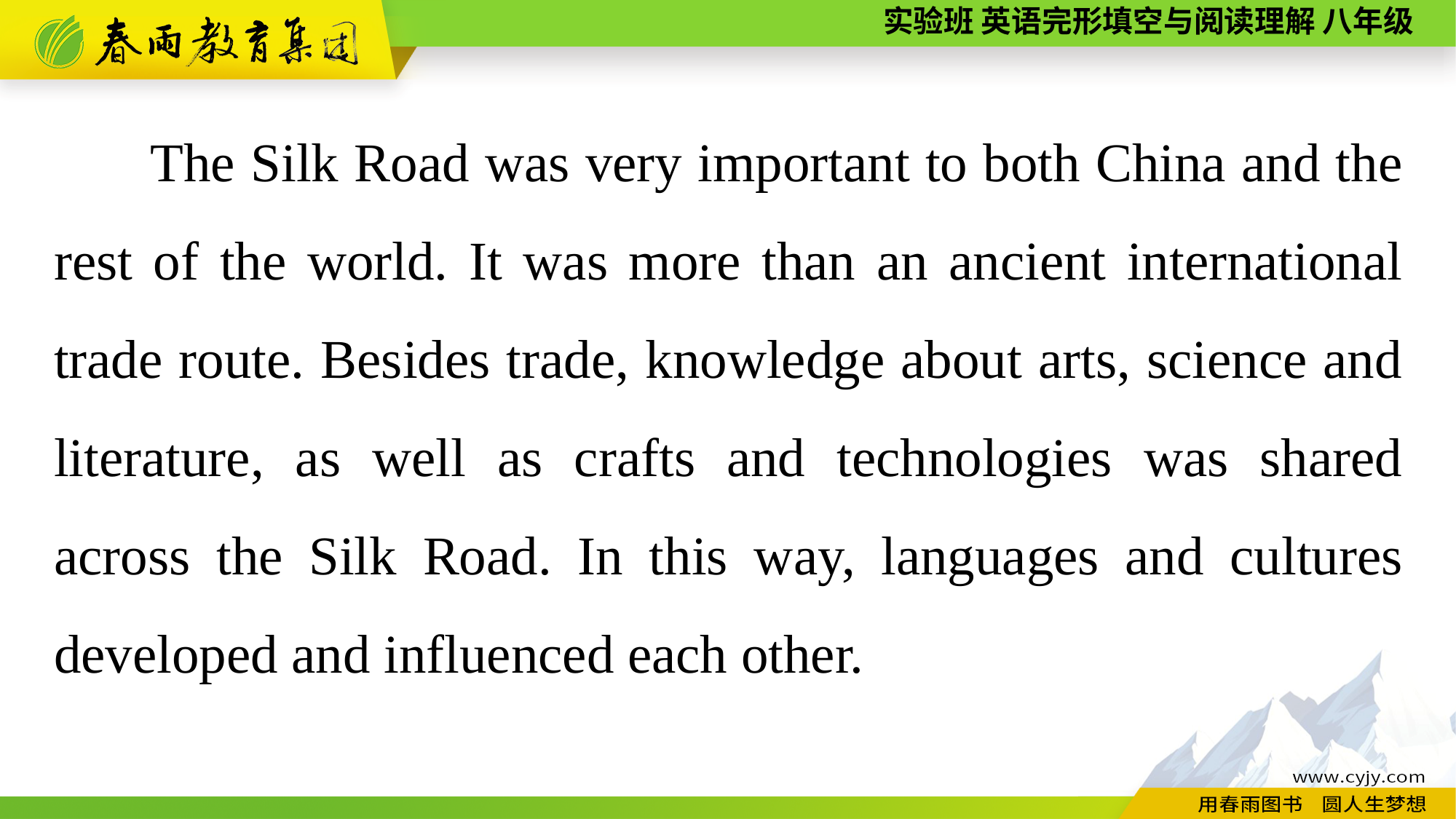

The Silk Road was very important to both China and the rest of the world. It was more than an ancient international trade route. Besides trade, knowledge about arts, science and literature, as well as crafts and technologies was shared across the Silk Road. In this way, languages and cultures developed and influenced each other.